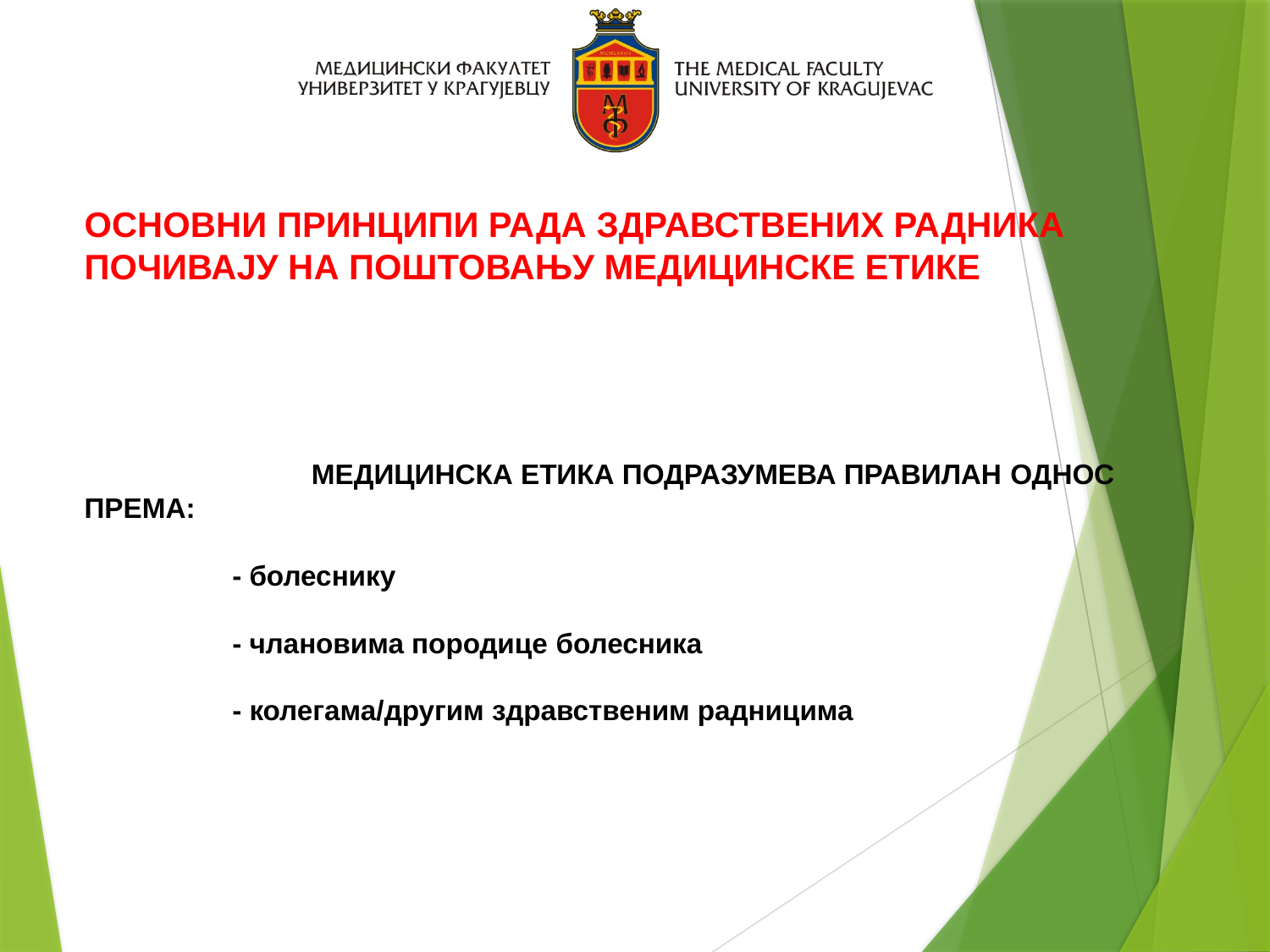

ОСНОВНИ ПРИНЦИПИ РАДА ЗДРАВСТВЕНИХ РАДНИКА ПОЧИВАЈУ НА ПОШТОВАЊУ МЕДИЦИНСКЕ ЕТИКЕ

                             МЕДИЦИНСКА ЕТИКА ПОДРАЗУМЕВА ПРАВИЛАН ОДНОС ПРЕМА:

                           - болеснику

                           - члановима породице болесника

                           - колегама/другим здравственим радницима